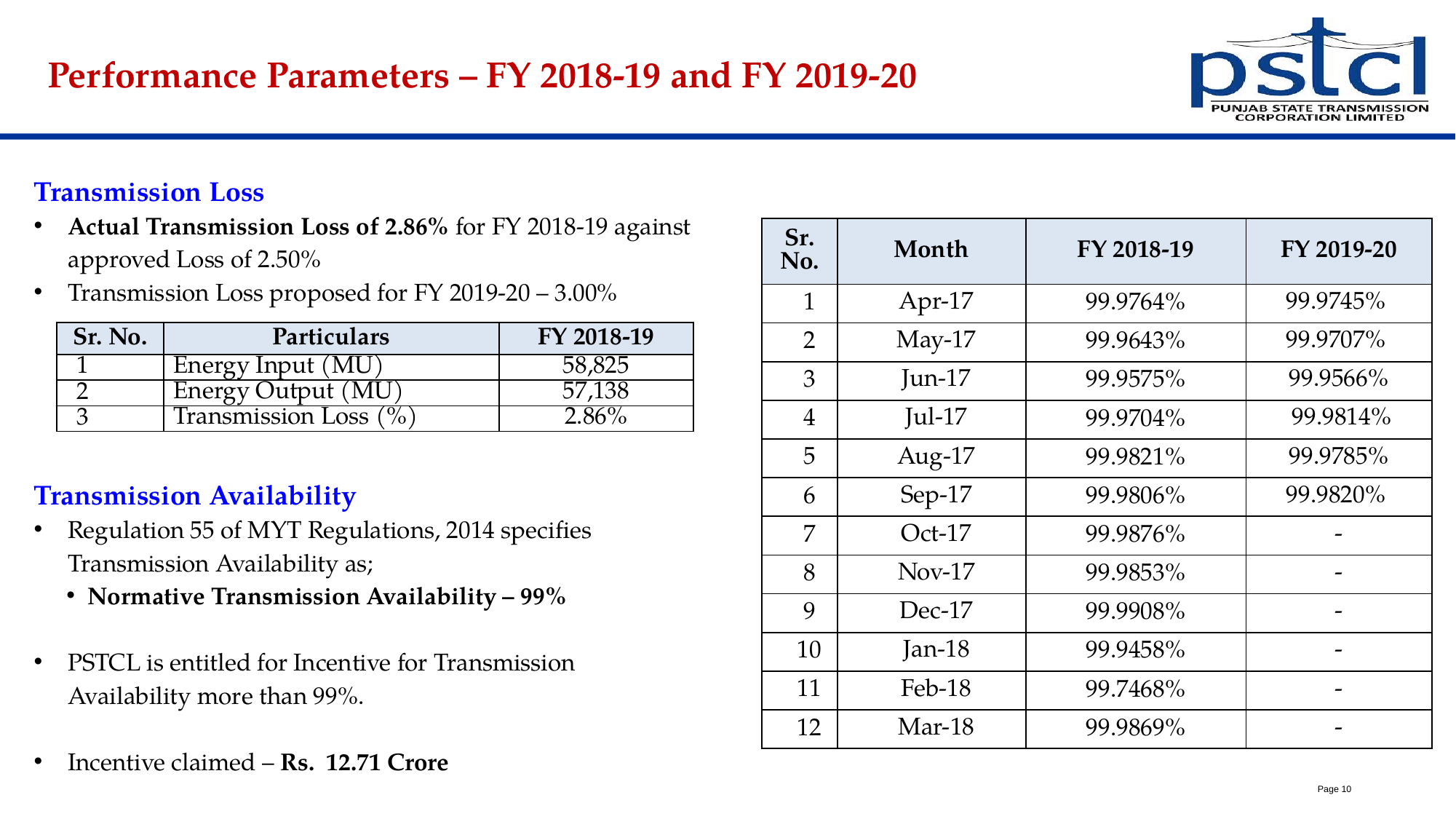

# Performance Parameters – FY 2018-19 and FY 2019-20
Transmission Loss
Actual Transmission Loss of 2.86% for FY 2018-19 against approved Loss of 2.50%
Transmission Loss proposed for FY 2019-20 – 3.00%
| Sr. No. | Month | FY 2018-19 | FY 2019-20 |
| --- | --- | --- | --- |
| 1 | Apr-17 | 99.9764% | 99.9745% |
| 2 | May-17 | 99.9643% | 99.9707% |
| 3 | Jun-17 | 99.9575% | 99.9566% |
| 4 | Jul-17 | 99.9704% | 99.9814% |
| 5 | Aug-17 | 99.9821% | 99.9785% |
| 6 | Sep-17 | 99.9806% | 99.9820% |
| 7 | Oct-17 | 99.9876% | - |
| 8 | Nov-17 | 99.9853% | - |
| 9 | Dec-17 | 99.9908% | - |
| 10 | Jan-18 | 99.9458% | - |
| 11 | Feb-18 | 99.7468% | - |
| 12 | Mar-18 | 99.9869% | - |
| Sr. No. | Particulars | FY 2018-19 |
| --- | --- | --- |
| 1 | Energy Input (MU) | 58,825 |
| 2 | Energy Output (MU) | 57,138 |
| 3 | Transmission Loss (%) | 2.86% |
Transmission Availability
Regulation 55 of MYT Regulations, 2014 specifies Transmission Availability as;
Normative Transmission Availability – 99%

PSTCL is entitled for Incentive for Transmission Availability more than 99%.

Incentive claimed – Rs.  12.71 Crore